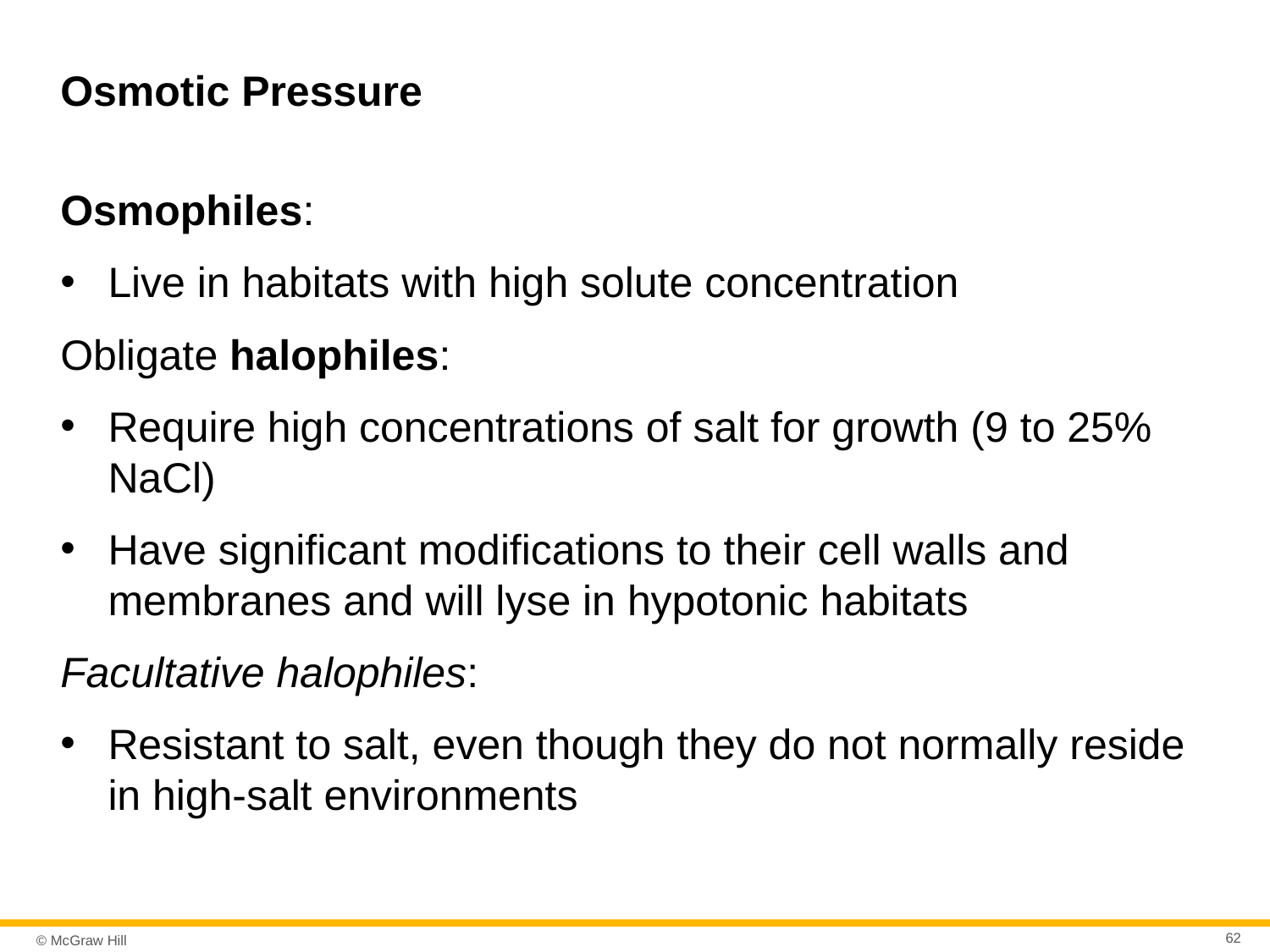

# Osmotic Pressure
Osmophiles:
Live in habitats with high solute concentration
Obligate halophiles:
Require high concentrations of salt for growth (9 to 25% NaCl)
Have significant modifications to their cell walls and membranes and will lyse in hypotonic habitats
Facultative halophiles:
Resistant to salt, even though they do not normally reside in high-salt environments